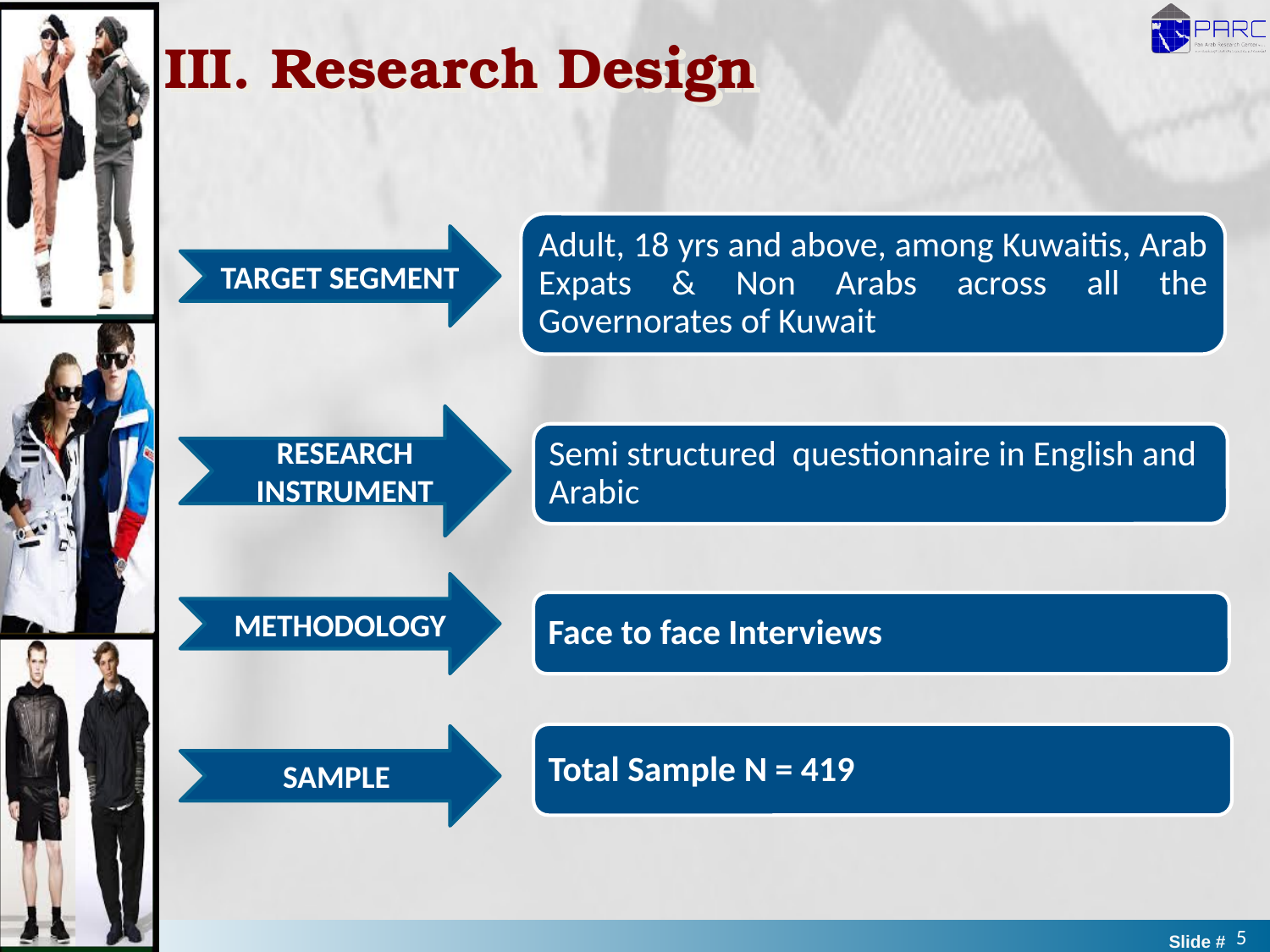

III. Research Design
Adult, 18 yrs and above, among Kuwaitis, Arab Expats & Non Arabs across all the Governorates of Kuwait
TARGET SEGMENT
Face to face Interviews
RESEARCH INSTRUMENT
Semi structured  questionnaire in English and Arabic
METHODOLOGY
Total Sample N = 419
SAMPLE
5